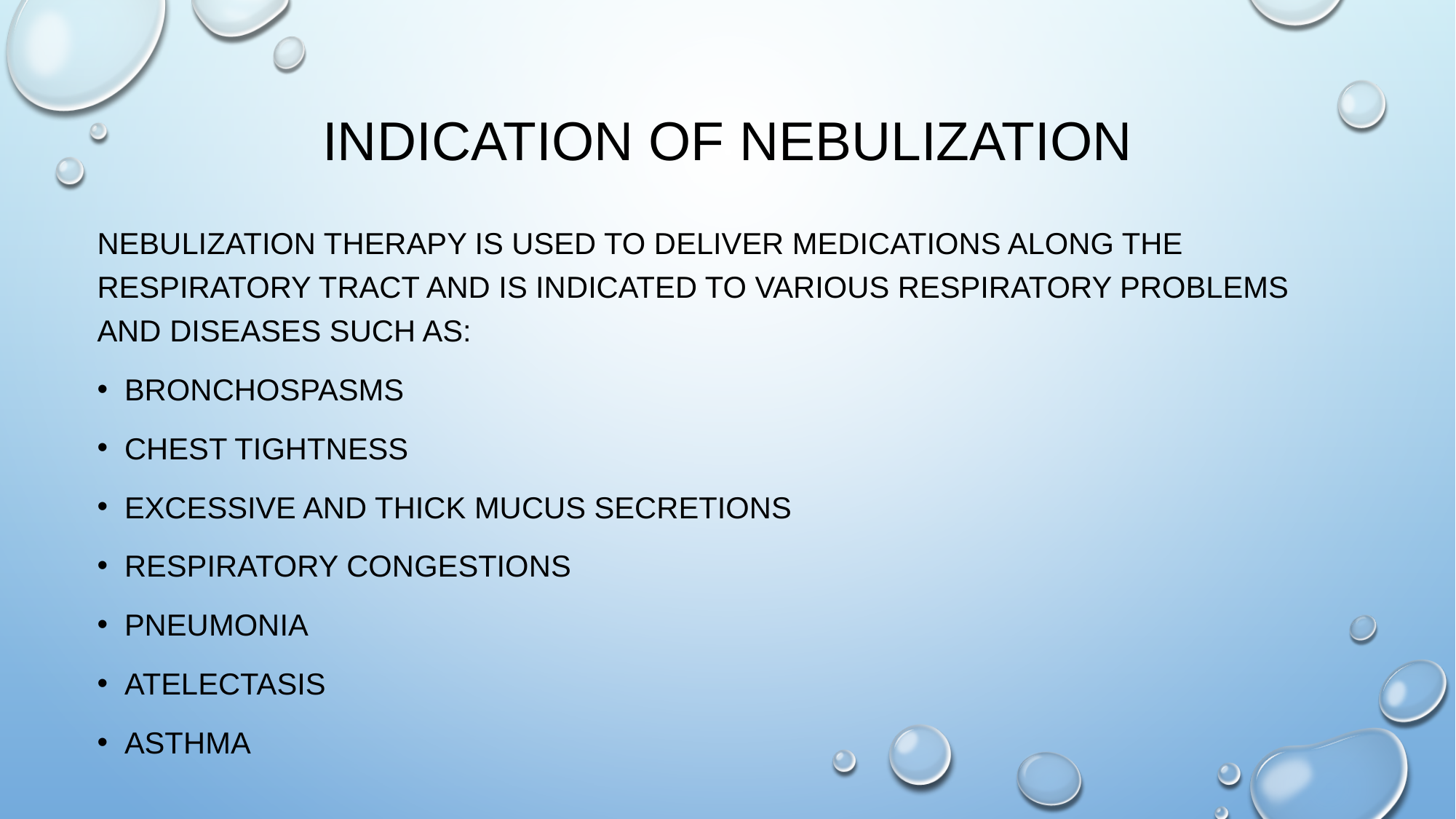

# Indication of Nebulization
Nebulization therapy is used to deliver medications along the respiratory tract and is indicated to various respiratory problems and diseases such as:
Bronchospasms
Chest tightness
Excessive and thick mucus secretions
Respiratory congestions
Pneumonia
Atelectasis
Asthma